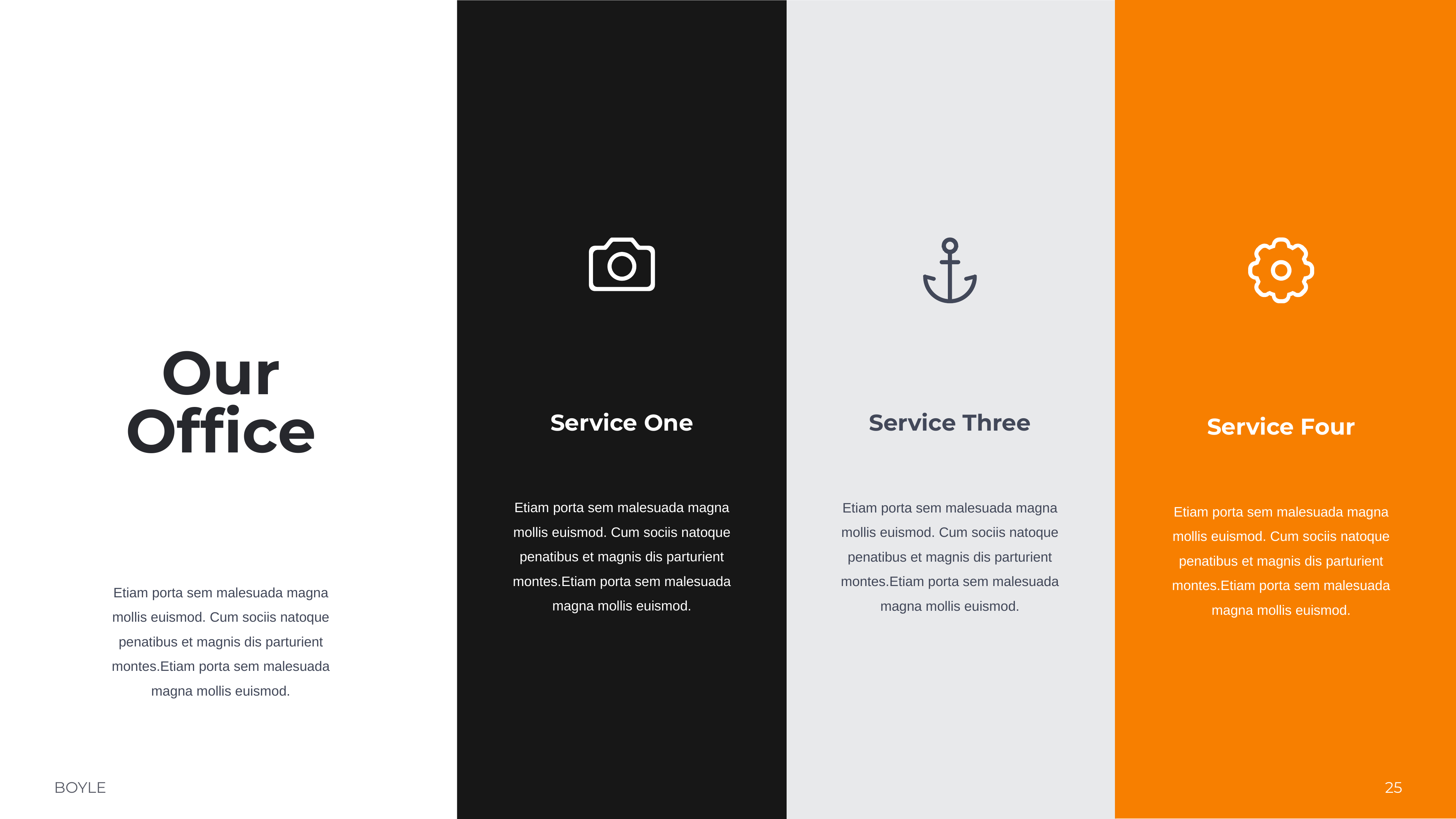

Our
Office
Service One
Service Three
Service Four
Etiam porta sem malesuada magna mollis euismod. Cum sociis natoque penatibus et magnis dis parturient montes.Etiam porta sem malesuada magna mollis euismod.
Etiam porta sem malesuada magna mollis euismod. Cum sociis natoque penatibus et magnis dis parturient montes.Etiam porta sem malesuada magna mollis euismod.
Etiam porta sem malesuada magna mollis euismod. Cum sociis natoque penatibus et magnis dis parturient montes.Etiam porta sem malesuada magna mollis euismod.
Etiam porta sem malesuada magna mollis euismod. Cum sociis natoque penatibus et magnis dis parturient montes.Etiam porta sem malesuada magna mollis euismod.
BOYLE
25